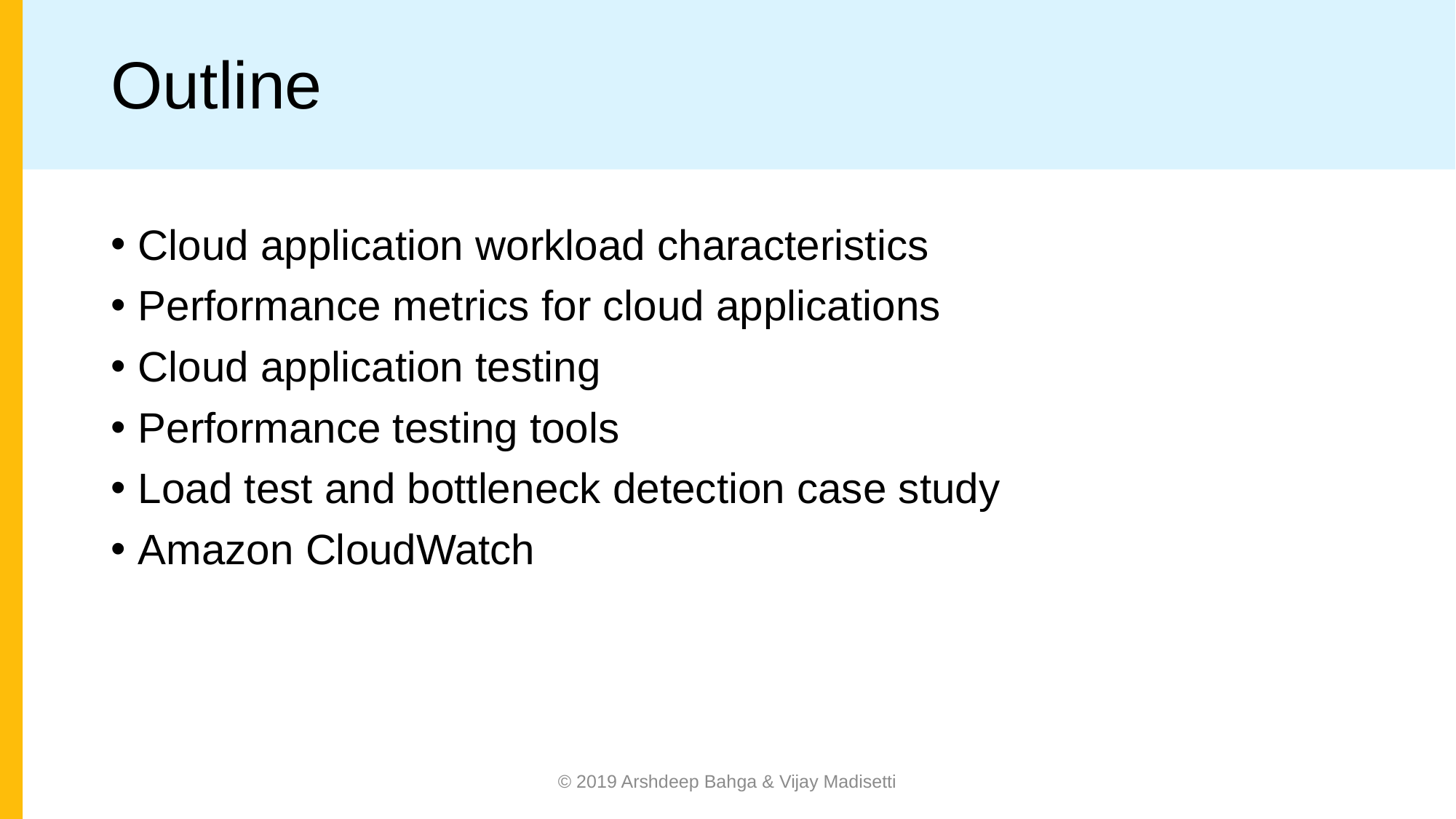

# Outline
Cloud application workload characteristics
Performance metrics for cloud applications
Cloud application testing
Performance testing tools
Load test and bottleneck detection case study
Amazon CloudWatch
© 2019 Arshdeep Bahga & Vijay Madisetti